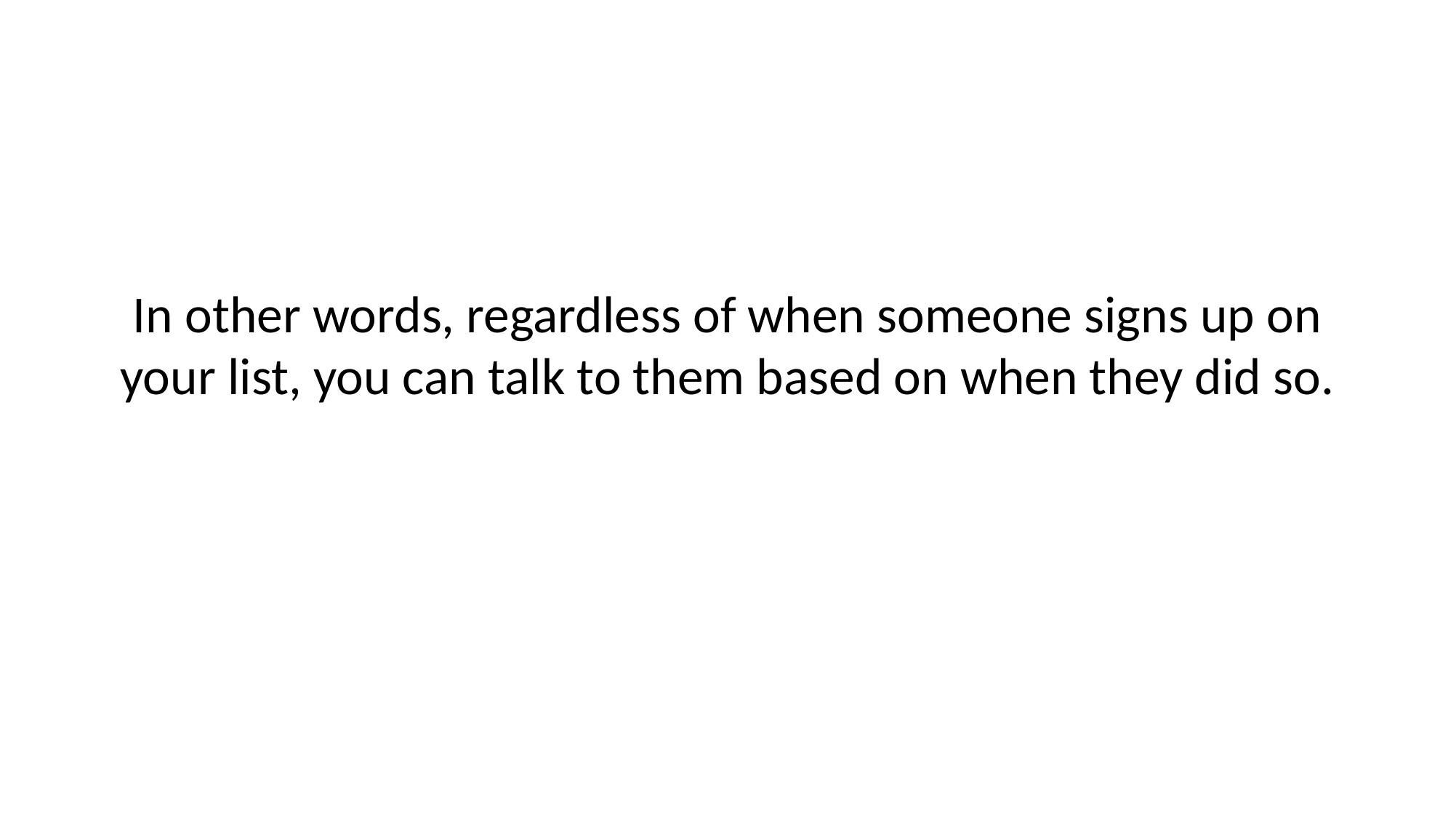

# In other words, regardless of when someone signs up on your list, you can talk to them based on when they did so.